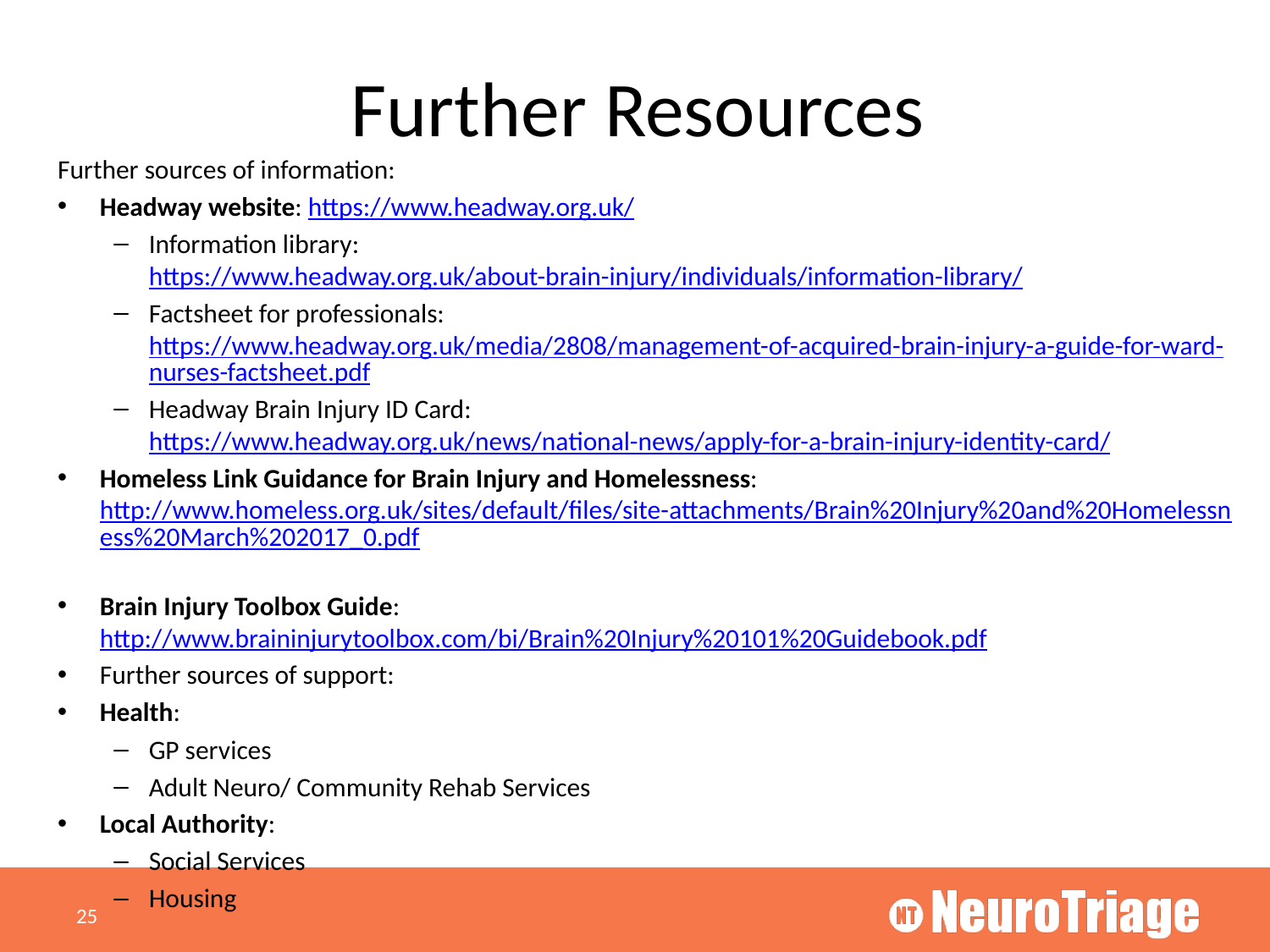

# Further Resources
Further sources of information:
Headway website: https://www.headway.org.uk/
Information library: https://www.headway.org.uk/about-brain-injury/individuals/information-library/
Factsheet for professionals: https://www.headway.org.uk/media/2808/management-of-acquired-brain-injury-a-guide-for-ward-nurses-factsheet.pdf
Headway Brain Injury ID Card: https://www.headway.org.uk/news/national-news/apply-for-a-brain-injury-identity-card/
Homeless Link Guidance for Brain Injury and Homelessness: http://www.homeless.org.uk/sites/default/files/site-attachments/Brain%20Injury%20and%20Homelessness%20March%202017_0.pdf
Brain Injury Toolbox Guide: http://www.braininjurytoolbox.com/bi/Brain%20Injury%20101%20Guidebook.pdf
Further sources of support:
Health:
GP services
Adult Neuro/ Community Rehab Services
Local Authority:
Social Services
Housing

25